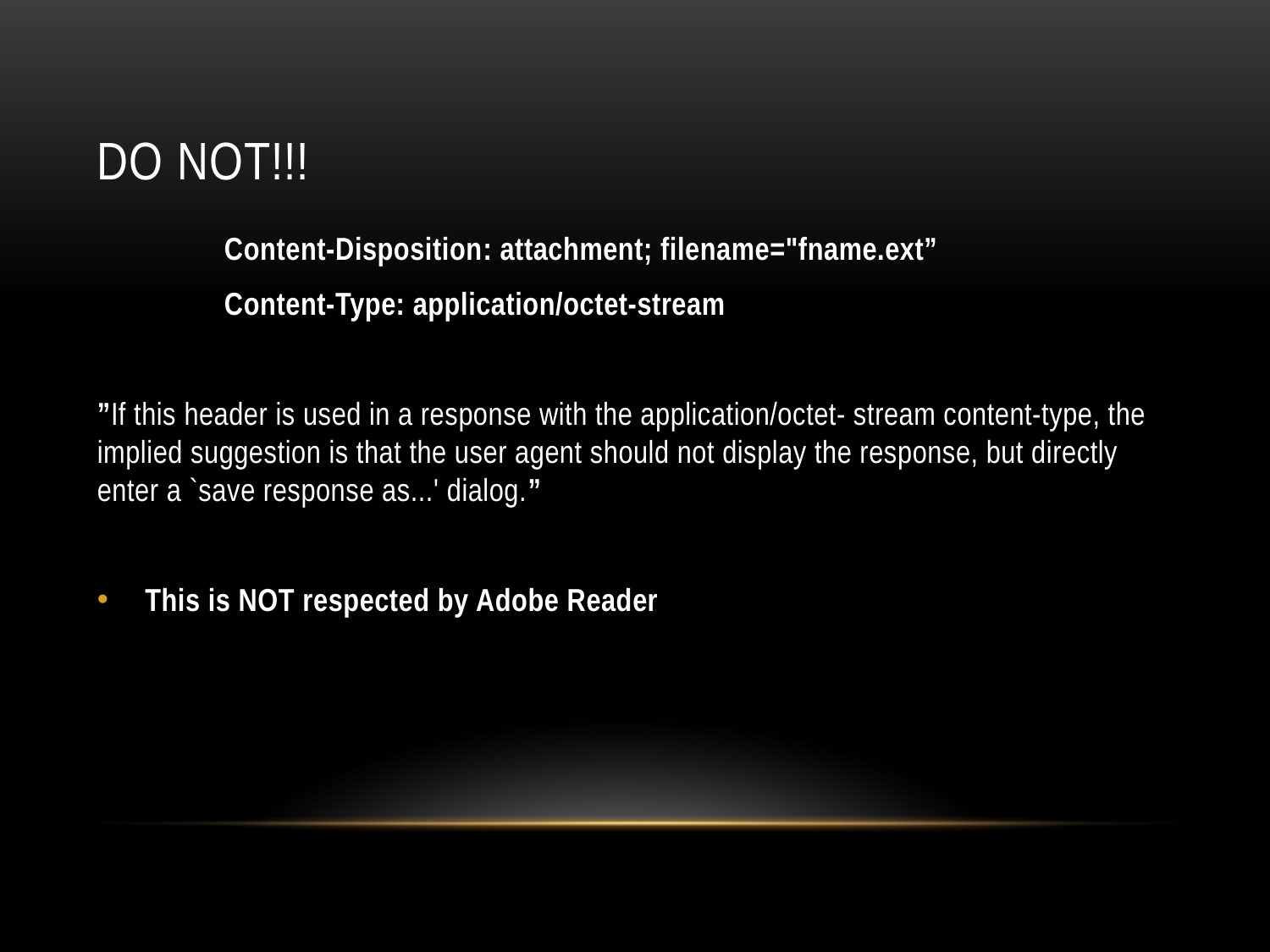

# DO NOT!!!
	Content-Disposition: attachment; filename="fname.ext”
	Content-Type: application/octet-stream

”If this header is used in a response with the application/octet- stream content-type, the implied suggestion is that the user agent should not display the response, but directly enter a `save response as...' dialog.”

This is NOT respected by Adobe Reader